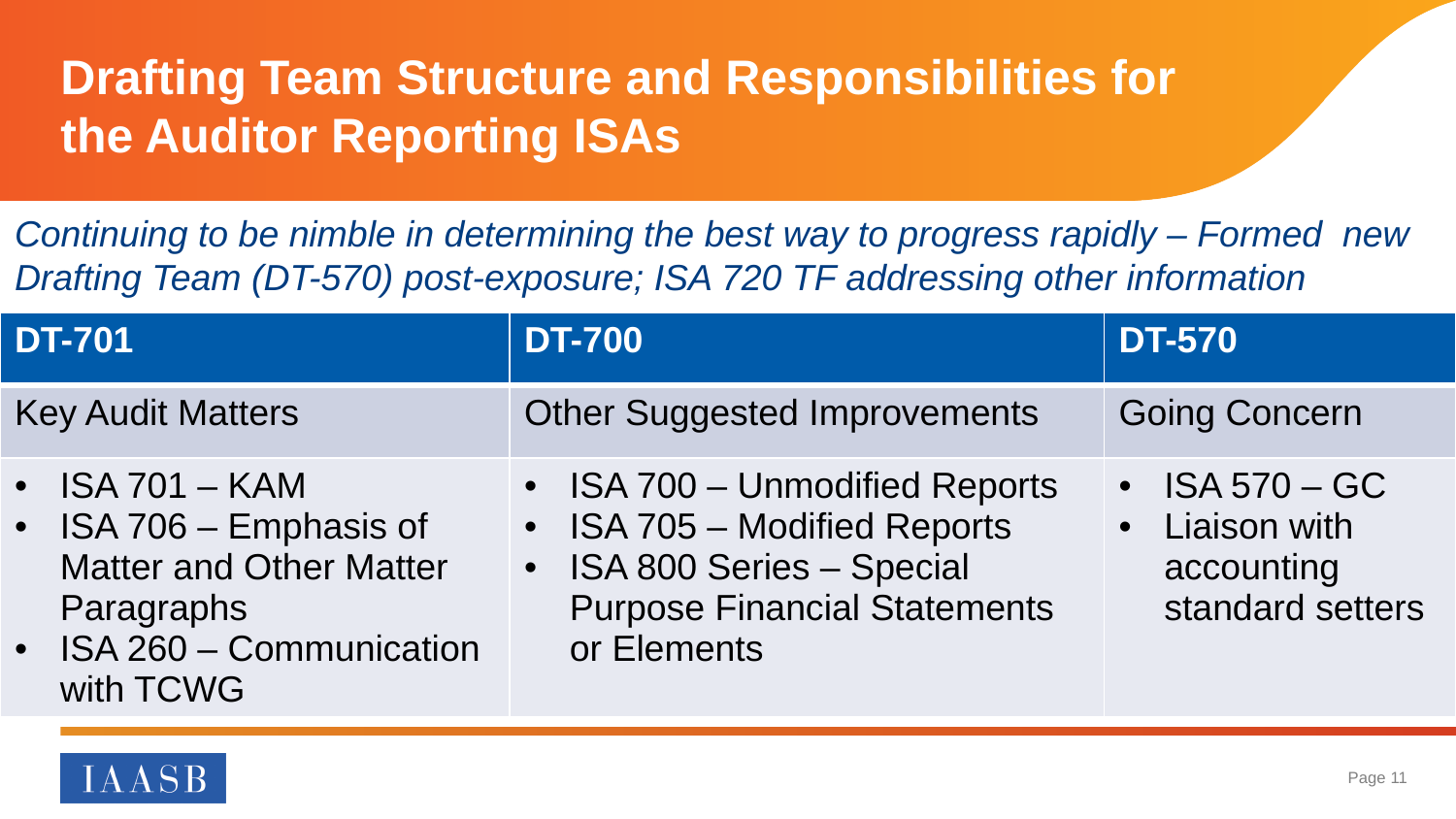

# Drafting Team Structure and Responsibilities for the Auditor Reporting ISAs
Continuing to be nimble in determining the best way to progress rapidly – Formed  new Drafting Team (DT-570) post-exposure; ISA 720 TF addressing other information

| DT-701 | DT-700 | DT-570 |
| --- | --- | --- |
| Key Audit Matters | Other Suggested Improvements | Going Concern |
| ISA 701 – KAM ISA 706 – Emphasis of Matter and Other Matter Paragraphs ISA 260 – Communication with TCWG | ISA 700 – Unmodified Reports ISA 705 – Modified Reports ISA 800 Series – Special Purpose Financial Statements or Elements | ISA 570 – GC Liaison with accounting standard setters |